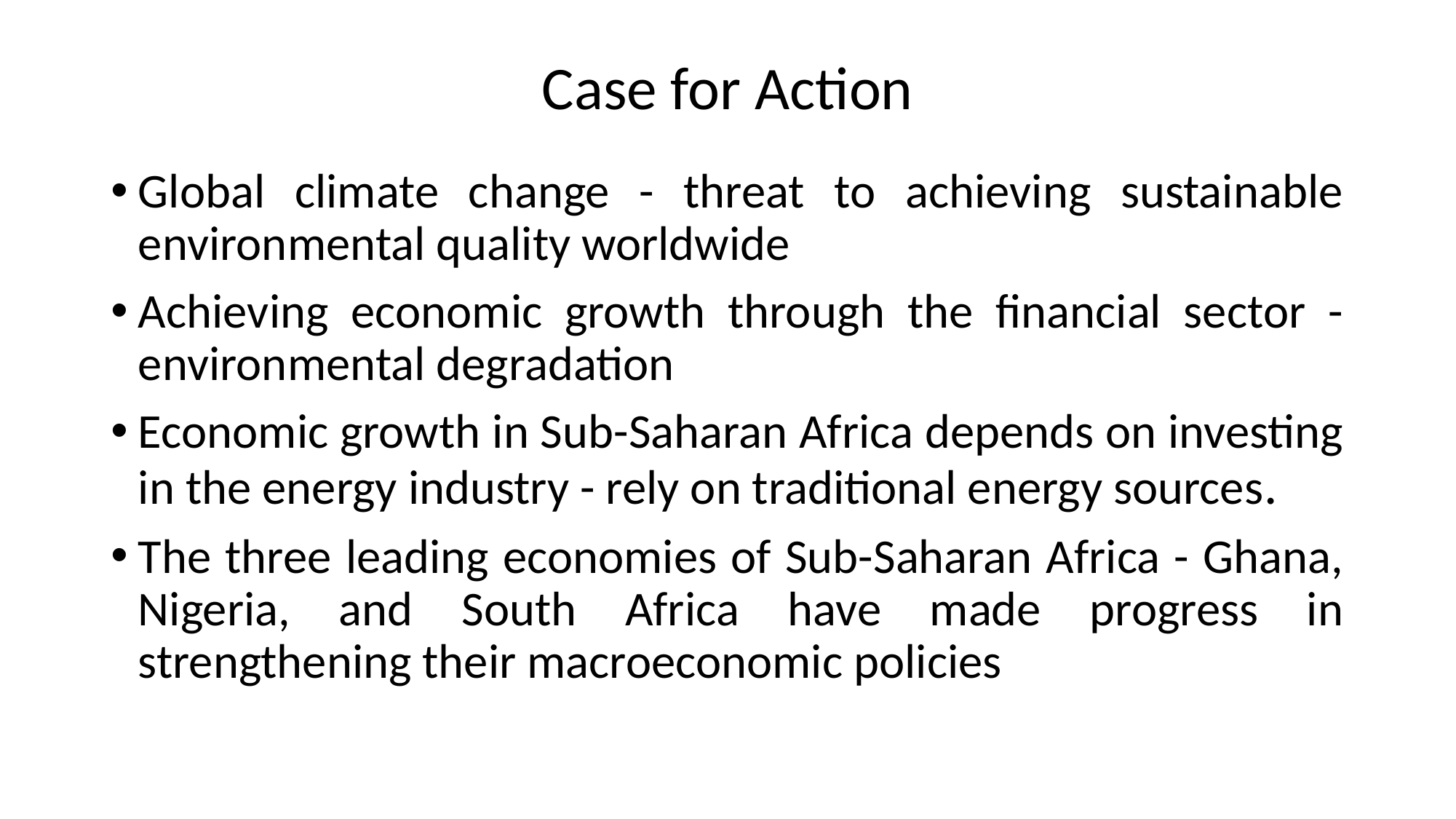

# Case for Action
Global climate change - threat to achieving sustainable environmental quality worldwide
Achieving economic growth through the financial sector -environmental degradation
Economic growth in Sub-Saharan Africa depends on investing in the energy industry - rely on traditional energy sources.
The three leading economies of Sub-Saharan Africa - Ghana, Nigeria, and South Africa have made progress in strengthening their macroeconomic policies